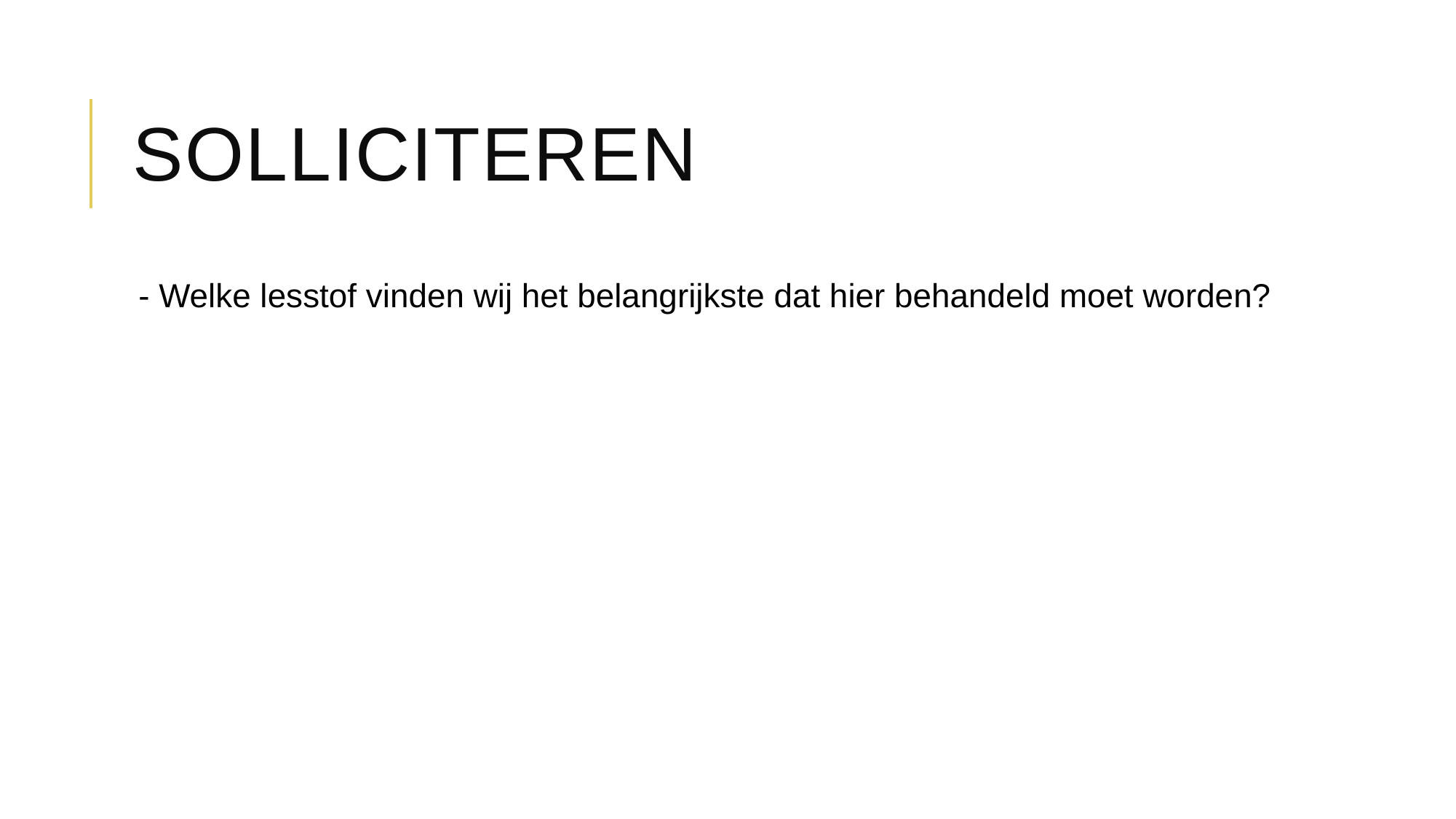

# Solliciteren
- Welke lesstof vinden wij het belangrijkste dat hier behandeld moet worden?